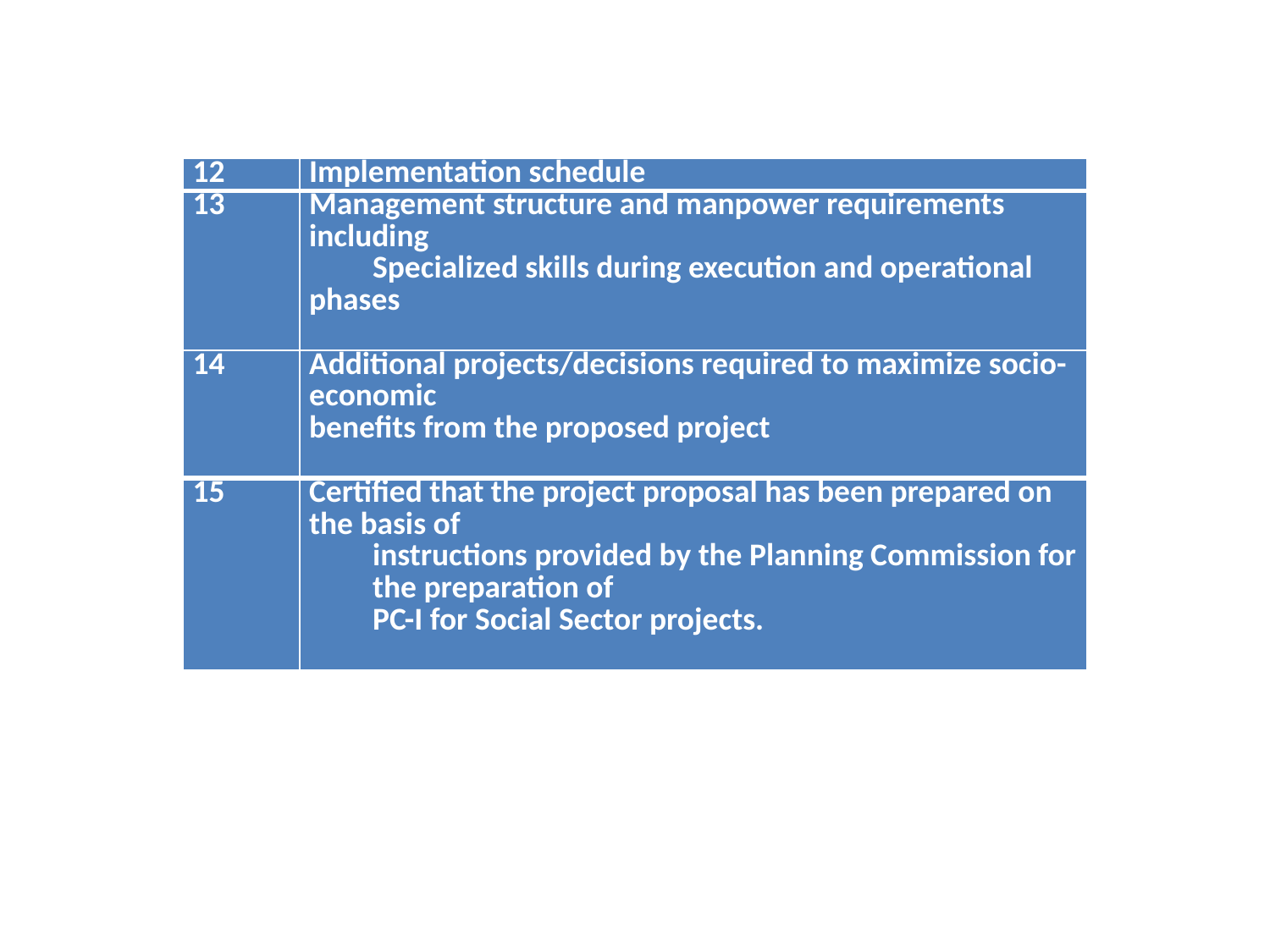

| 12 | Implementation schedule |
| --- | --- |
| 13 | Management structure and manpower requirements including Specialized skills during execution and operational phases |
| 14 | Additional projects/decisions required to maximize socio-economic benefits from the proposed project |
| 15 | Certified that the project proposal has been prepared on the basis of instructions provided by the Planning Commission for the preparation of PC-I for Social Sector projects. |